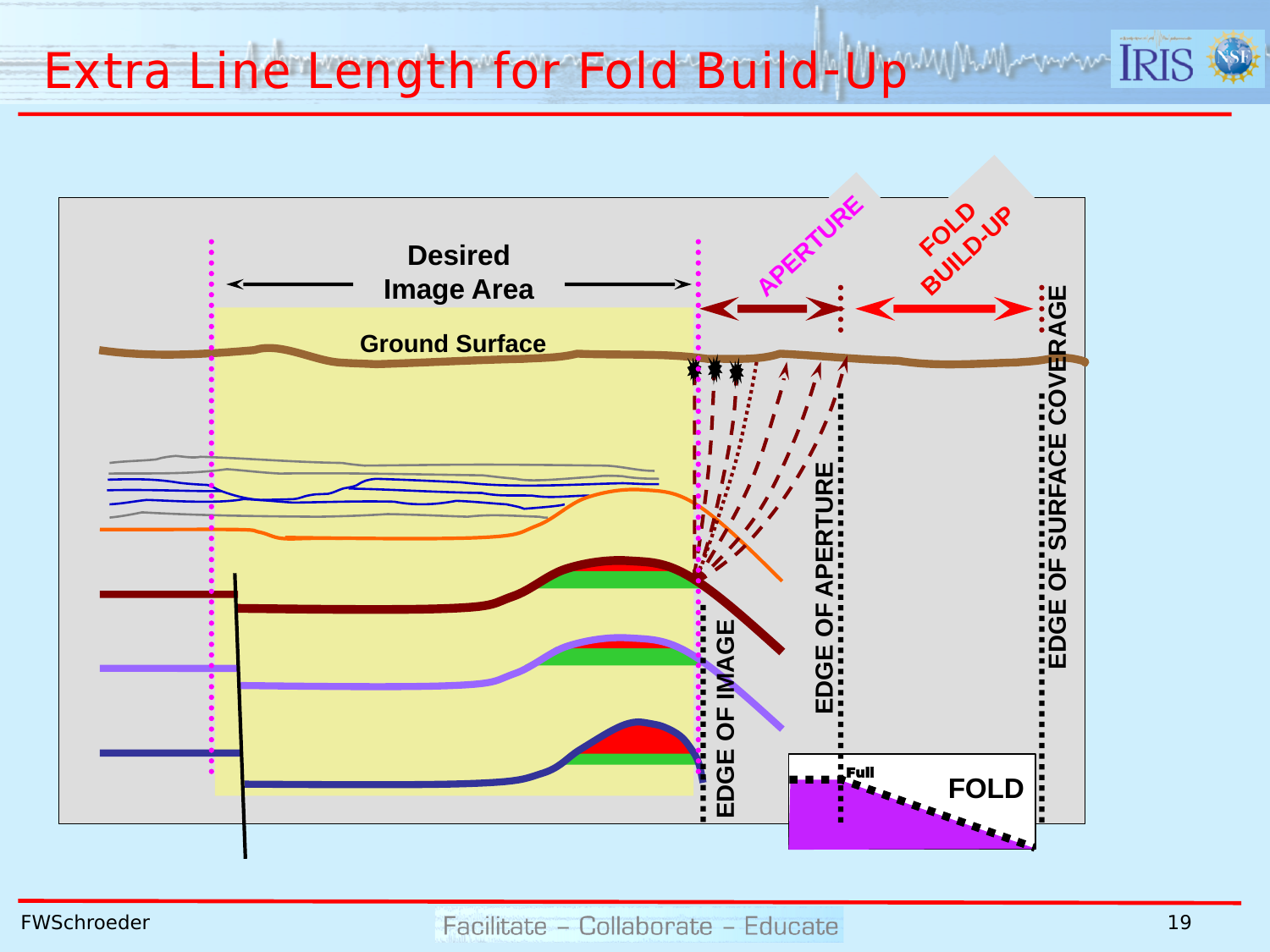

# Extra Line Length for Fold Build-Up

FOLD BUILD-UP
APERTURE
Desired Image Area

Ground Surface

EDGE OF SURFACE COVERAGE

EDGE OF APERTURE

EDGE OF IMAGE

Full
FOLD